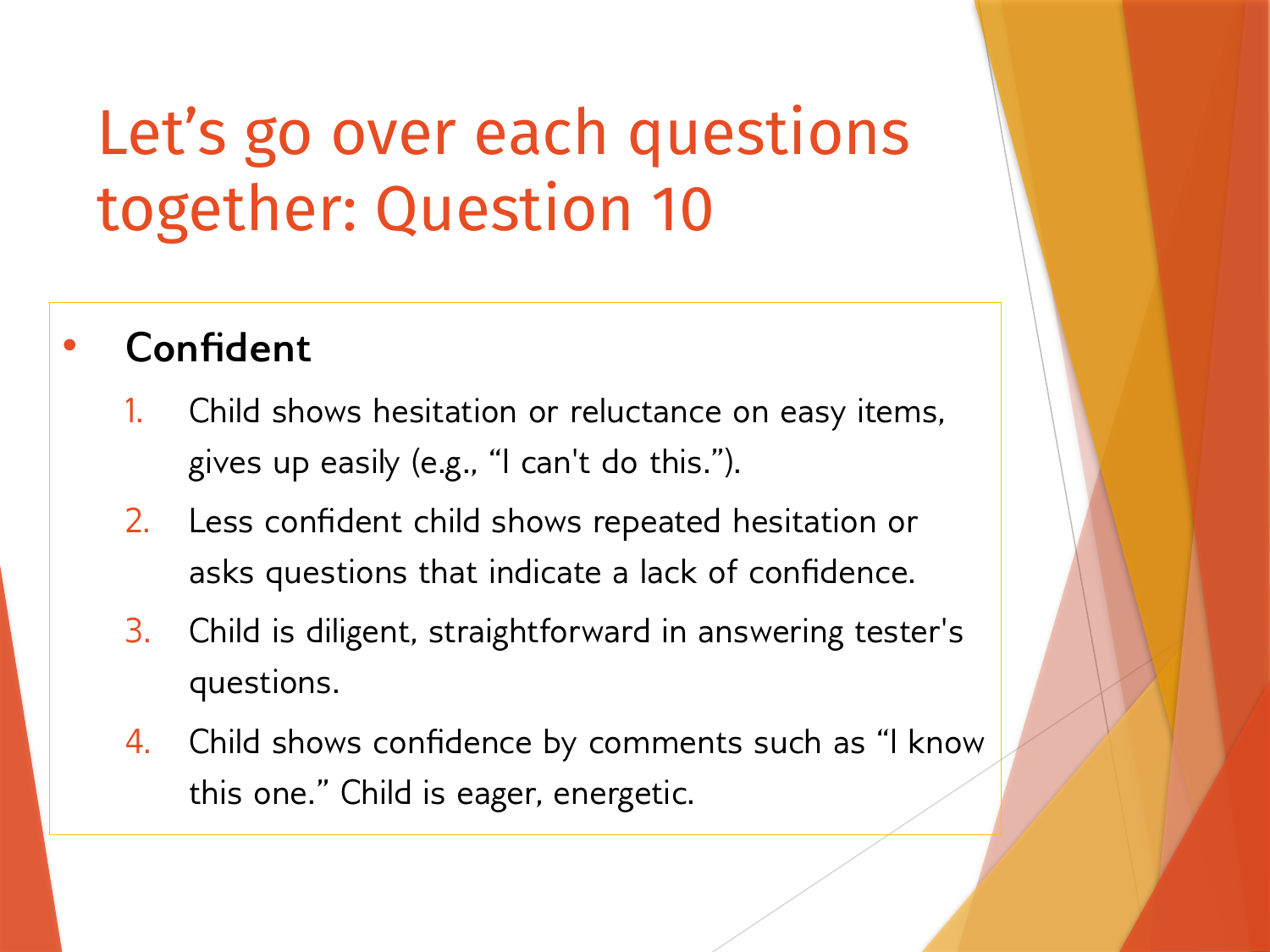

# Let’s go over each questions together: Question 10
Confident
Child shows hesitation or reluctance on easy items, gives up easily (e.g., “I can't do this.”).
Less confident child shows repeated hesitation or asks questions that indicate a lack of confidence.
Child is diligent, straightforward in answering tester's questions.
Child shows confidence by comments such as “I know this one.” Child is eager, energetic.